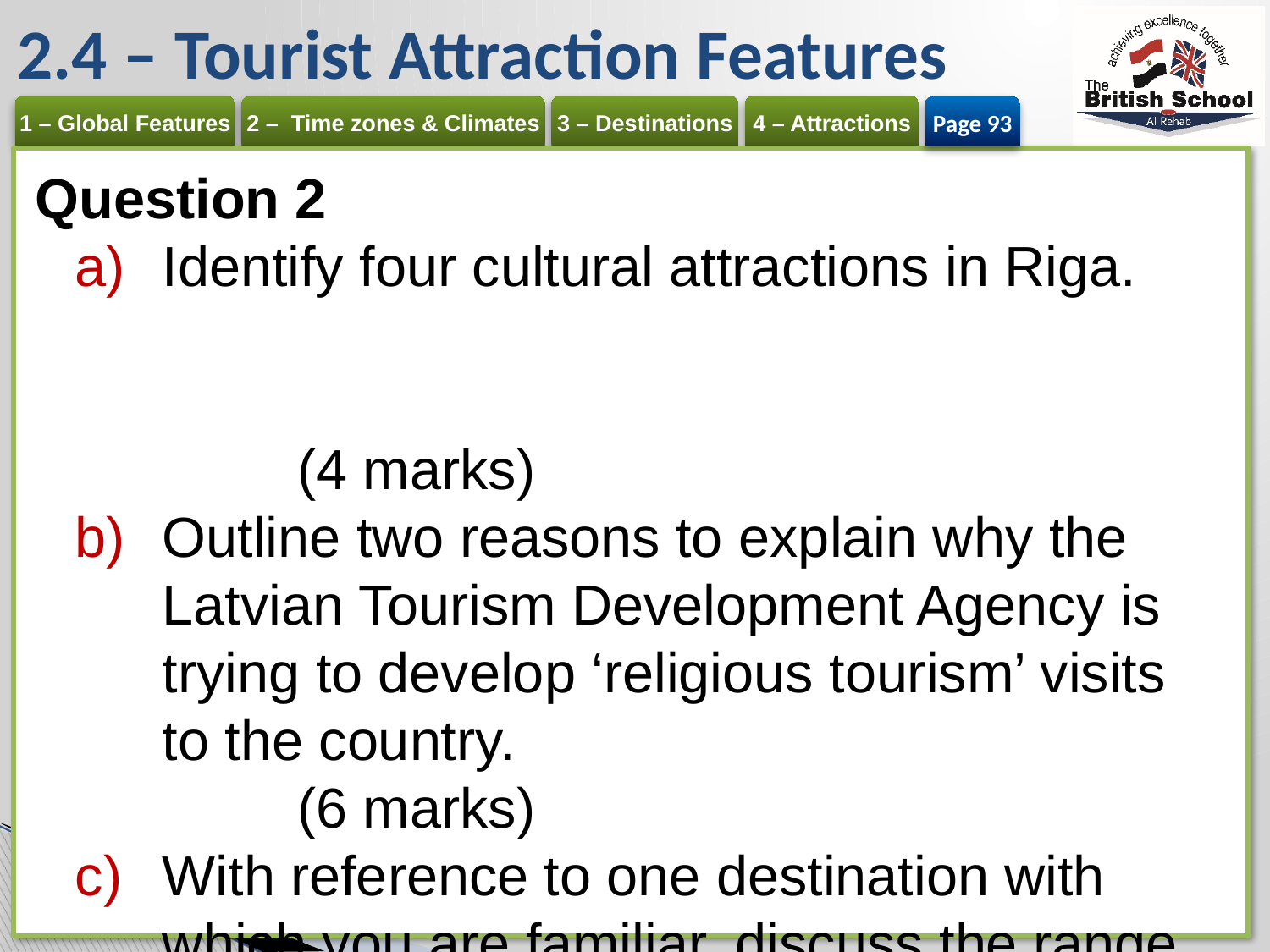

# 2.4 – Tourist Attraction Features
Page 93
Question 2
Identify four cultural attractions in Riga.
		(4 marks)
Outline two reasons to explain why the Latvian Tourism Development Agency is trying to develop ‘religious tourism’ visits to the country. 	(6 marks)
With reference to one destination with which you are familiar, discuss the range of facilities available for business tourists. 			(6 marks)